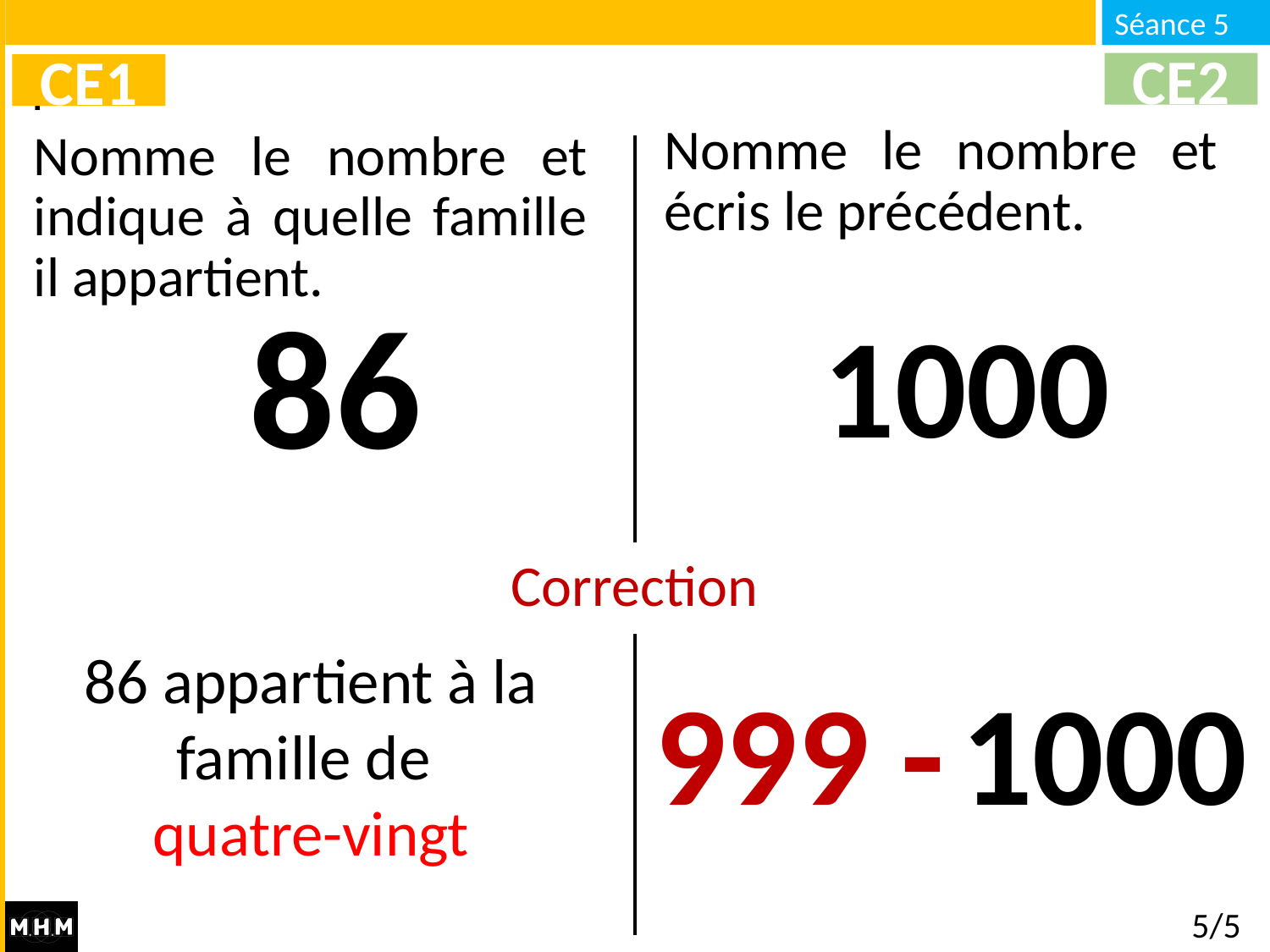

CE2
CE1
Nomme le nombre et écris le précédent.
Nomme le nombre et indique à quelle famille il appartient.
86
1000
Correction
86 appartient à la famille de
quatre-vingt
999 -
1000
5/5